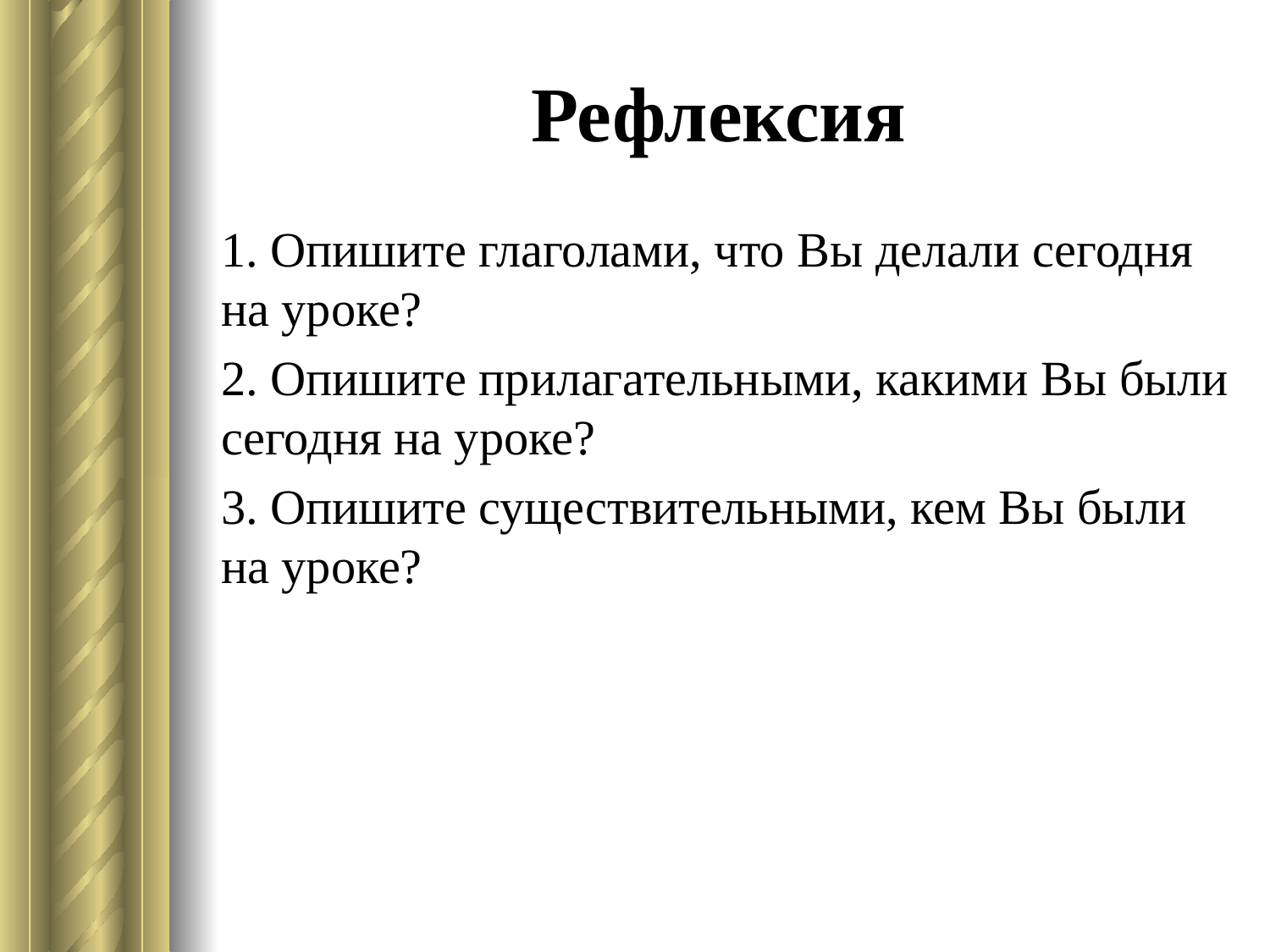

# Рефлексия
1. Опишите глаголами, что Вы делали сегодня на уроке?
2. Опишите прилагательными, какими Вы были сегодня на уроке?
3. Опишите существительными, кем Вы были на уроке?